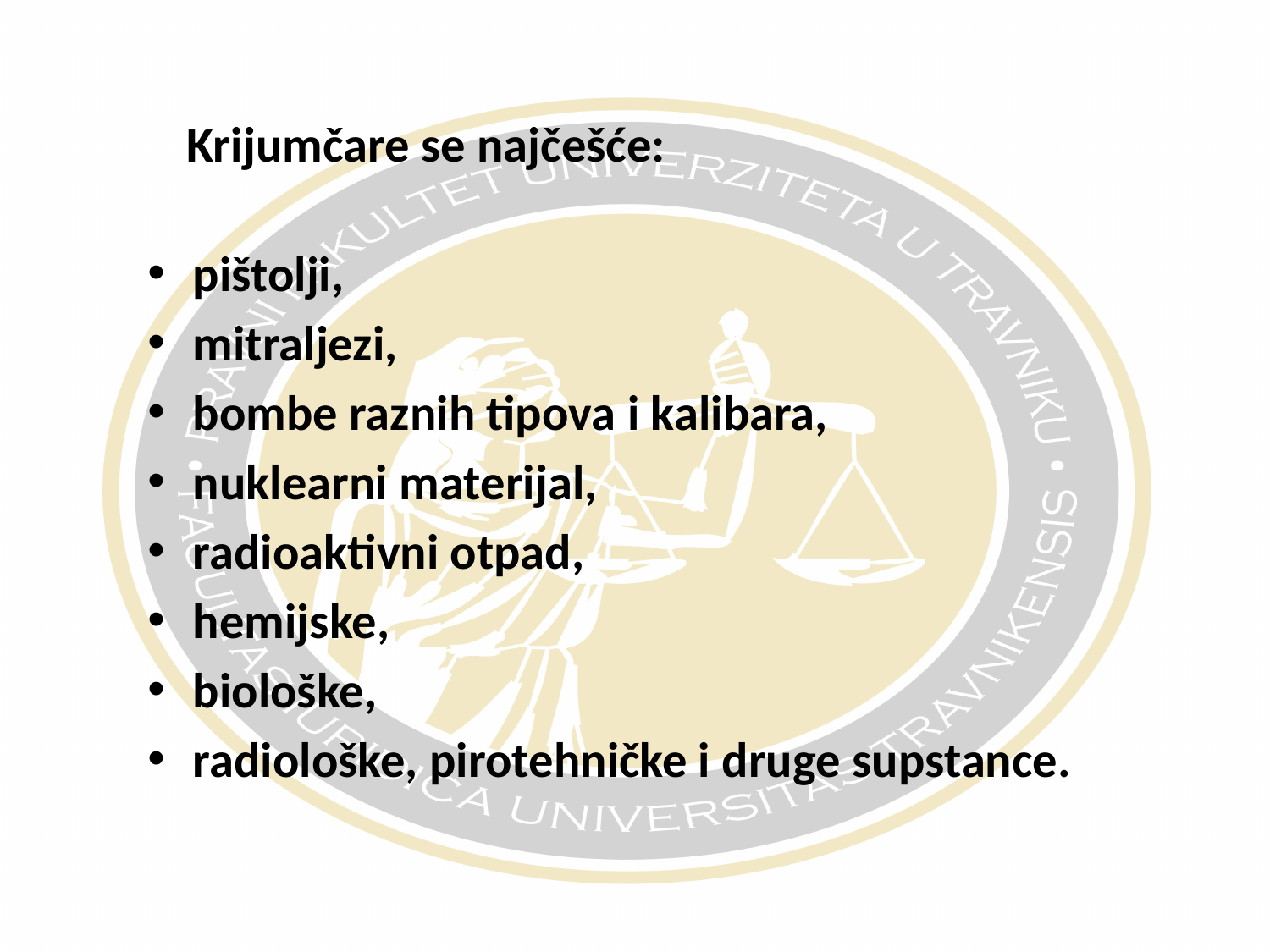

#
    Krijumčare se najčešće:
pištolji,
mitraljezi,
bombe raznih tipova i kalibara,
nuklearni materijal,
radioaktivni otpad,
hemijske,
biološke,
radiološke, pirotehničke i druge supstance.